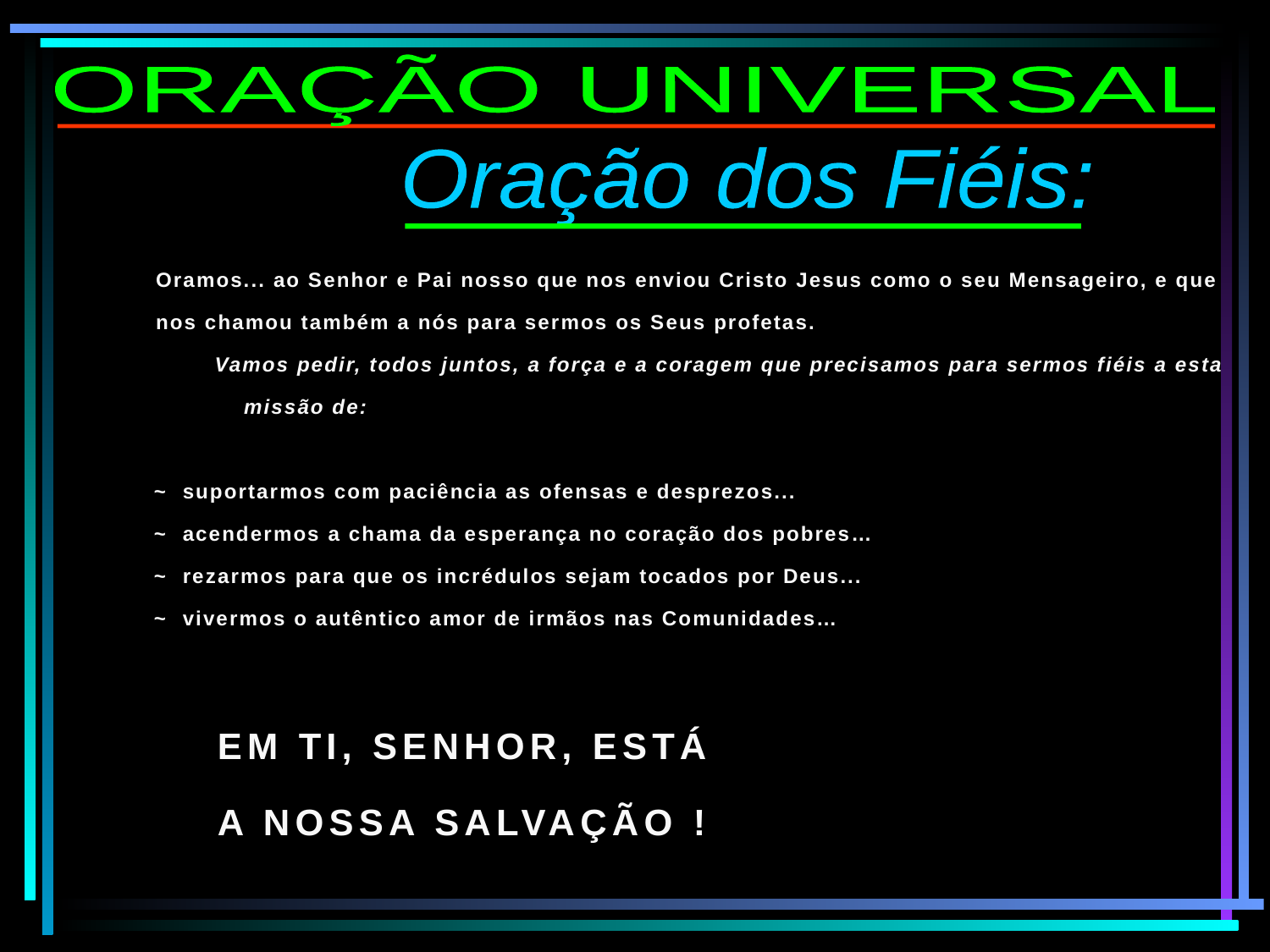

ORAÇÃO UNIVERSAL

Oração dos Fiéis:

Oramos... ao Senhor e Pai nosso que nos enviou Cristo Jesus como o seu Mensageiro, e que nos chamou também a nós para sermos os Seus profetas.
      Vamos pedir, todos juntos, a força e a coragem que precisamos para sermos fiéis a esta missão de:

~  suportarmos com paciência as ofensas e desprezos...
~  acendermos a chama da esperança no coração dos pobres…
~  rezarmos para que os incrédulos sejam tocados por Deus...
~  vivermos o autêntico amor de irmãos nas Comunidades…
Em ti, senhor, está
A nossa salvação !